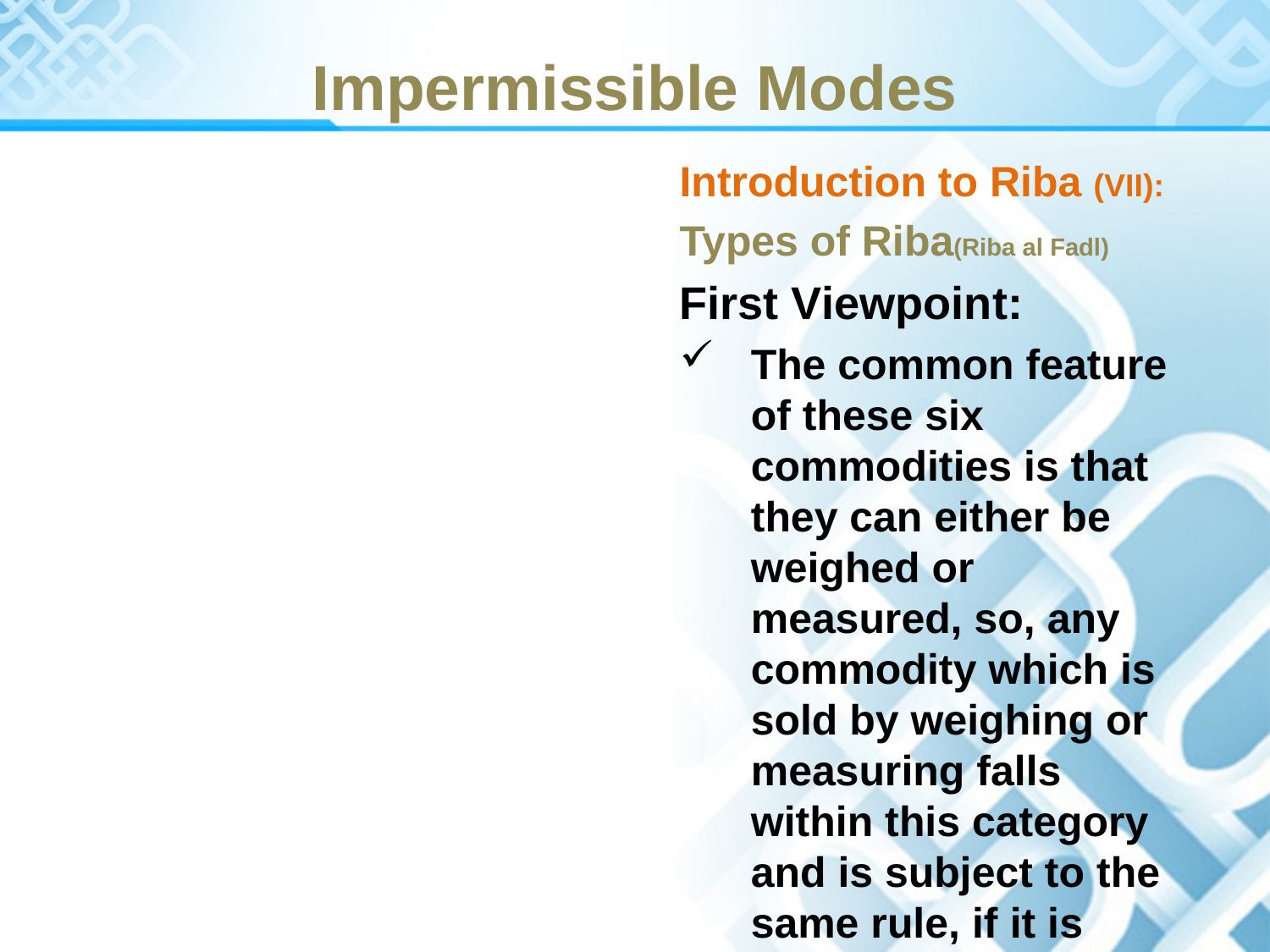

Impermissible Modes
Introduction to Riba (VII):
Types of Riba(Riba al Fadl)
First Viewpoint:
The common feature of these six commodities is that they can either be weighed or measured, so, any commodity which is sold by weighing or measuring falls within this category and is subject to the same rule, if it is bartered with a similar commodity.